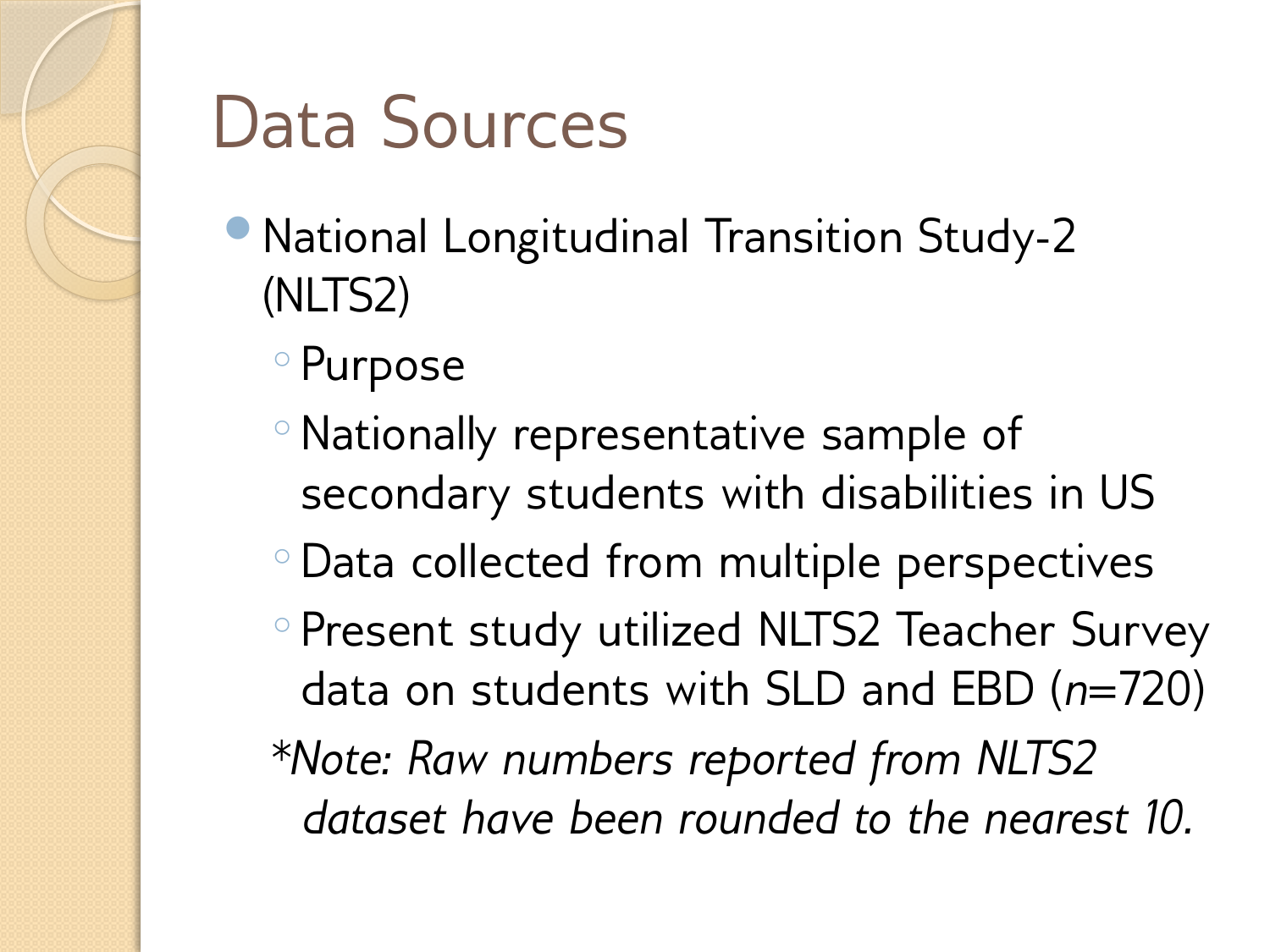

# Data Sources
National Longitudinal Transition Study-2 (NLTS2)
Purpose
Nationally representative sample of secondary students with disabilities in US
Data collected from multiple perspectives
Present study utilized NLTS2 Teacher Survey data on students with SLD and EBD (n=720)
*Note: Raw numbers reported from NLTS2 dataset have been rounded to the nearest 10.